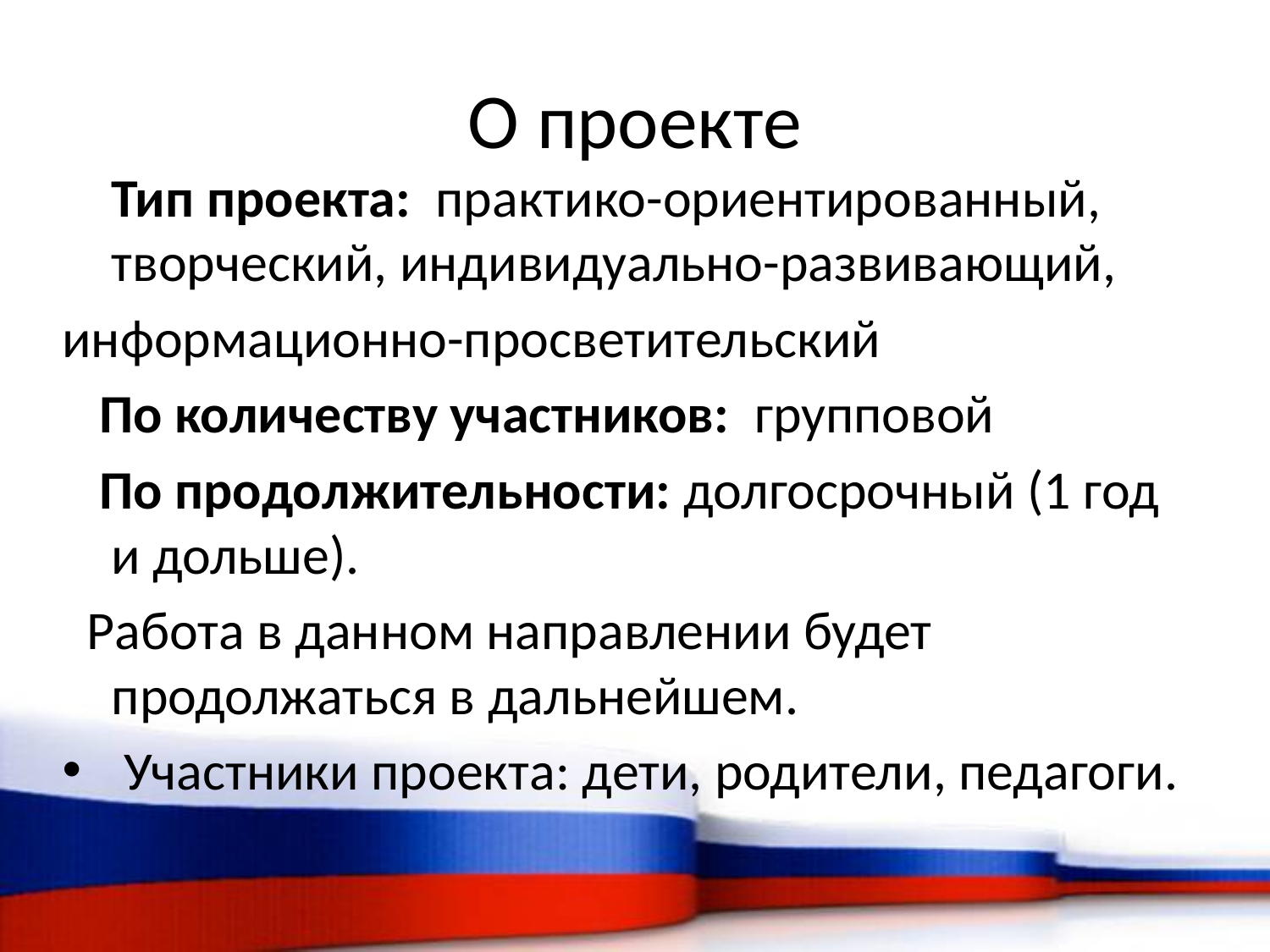

# О проекте
    Тип проекта:  практико-ориентированный, творческий, индивидуально-развивающий,
информационно-просветительский
   По количеству участников:  групповой
   По продолжительности: долгосрочный (1 год и дольше).
  Работа в данном направлении будет продолжаться в дальнейшем.
 Участники проекта: дети, родители, педагоги.